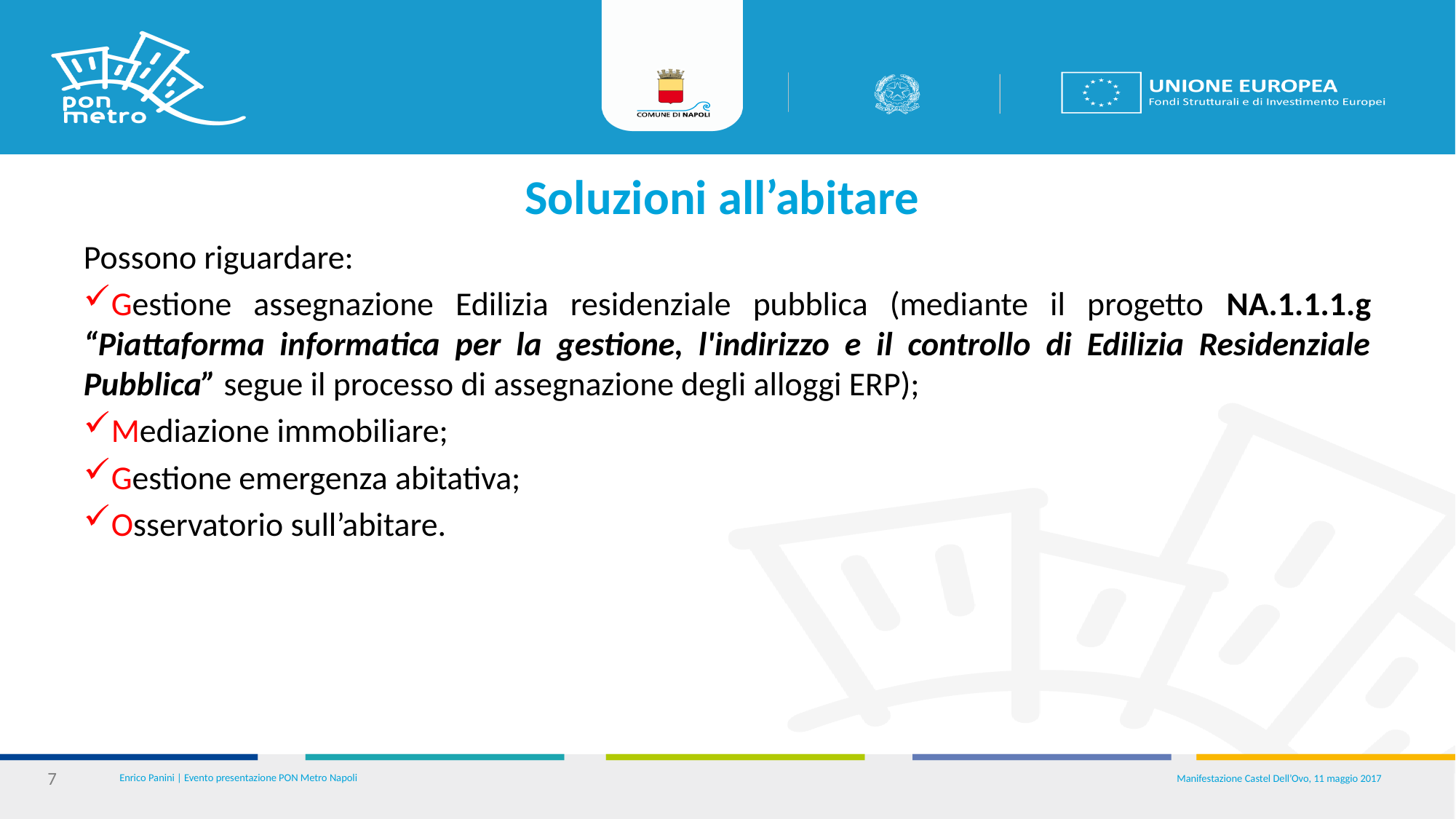

# Soluzioni all’abitare
Possono riguardare:
Gestione assegnazione Edilizia residenziale pubblica (mediante il progetto NA.1.1.1.g “Piattaforma informatica per la gestione, l'indirizzo e il controllo di Edilizia Residenziale Pubblica” segue il processo di assegnazione degli alloggi ERP);
Mediazione immobiliare;
Gestione emergenza abitativa;
Osservatorio sull’abitare.